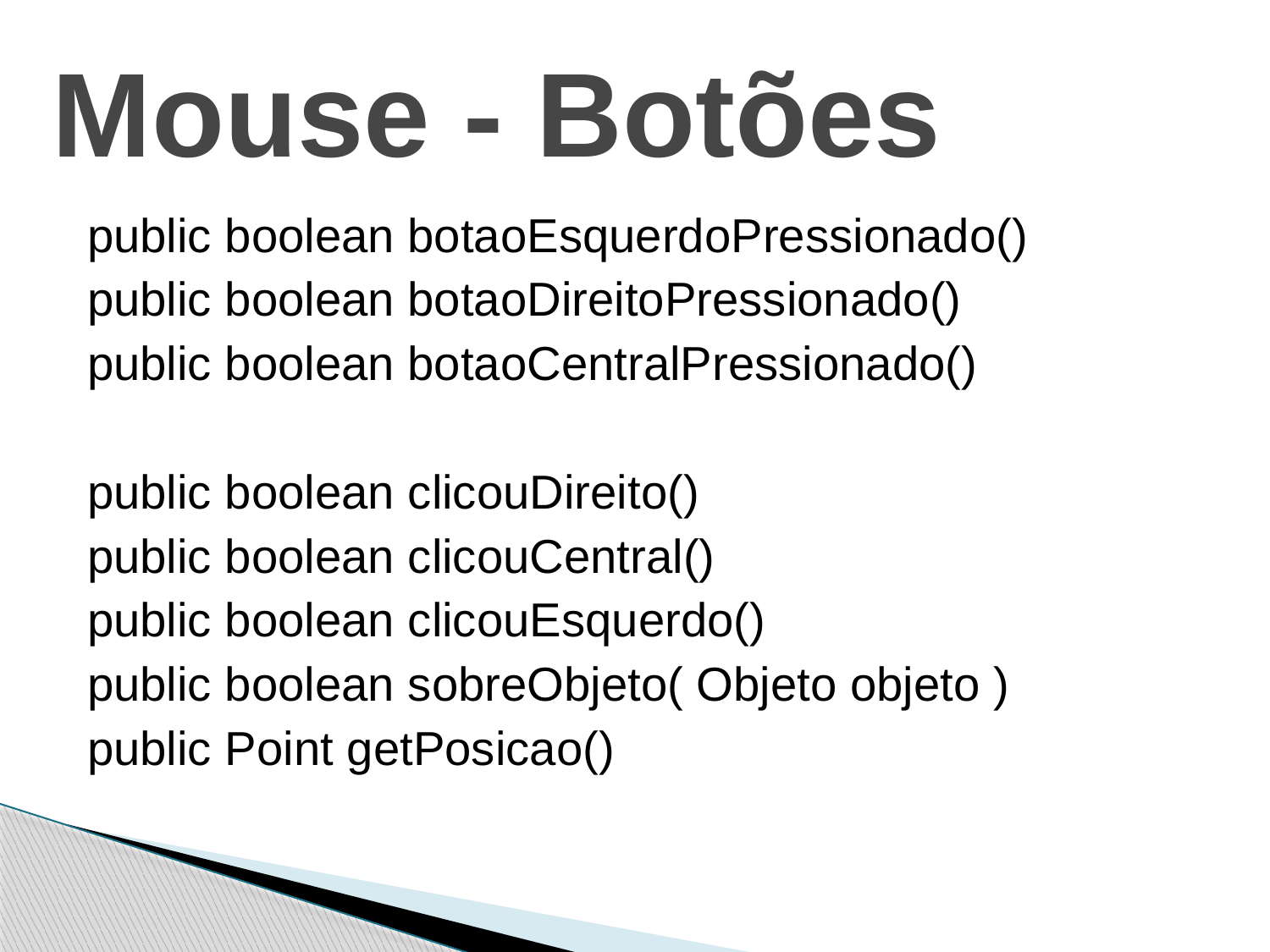

# Mouse - Botões
public boolean botaoEsquerdoPressionado()
public boolean botaoDireitoPressionado()
public boolean botaoCentralPressionado()

public boolean clicouDireito()
public boolean clicouCentral()
public boolean clicouEsquerdo()
public boolean sobreObjeto( Objeto objeto )
public Point getPosicao()